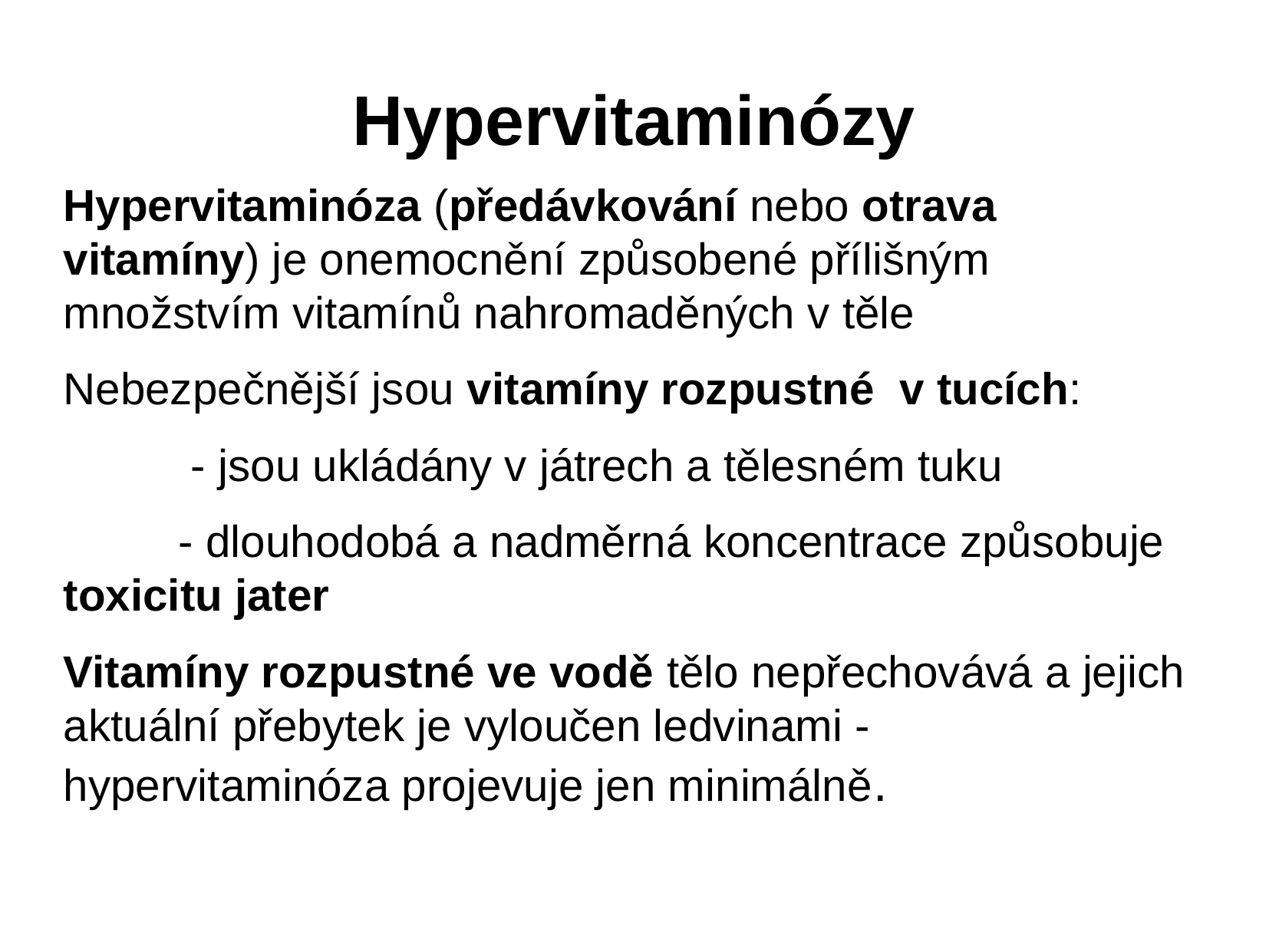

Hypervitaminózy
Hypervitaminóza (předávkování nebo otrava vitamíny) je onemocnění způsobené přílišným množstvím vitamínů nahromaděných v těle
Nebezpečnější jsou vitamíny rozpustné  v tucích:
 	 - jsou ukládány v játrech a tělesném tuku
 	- dlouhodobá a nadměrná koncentrace způsobuje toxicitu jater
Vitamíny rozpustné ve vodě tělo nepřechovává a jejich aktuální přebytek je vyloučen ledvinami - hypervitaminóza projevuje jen minimálně.